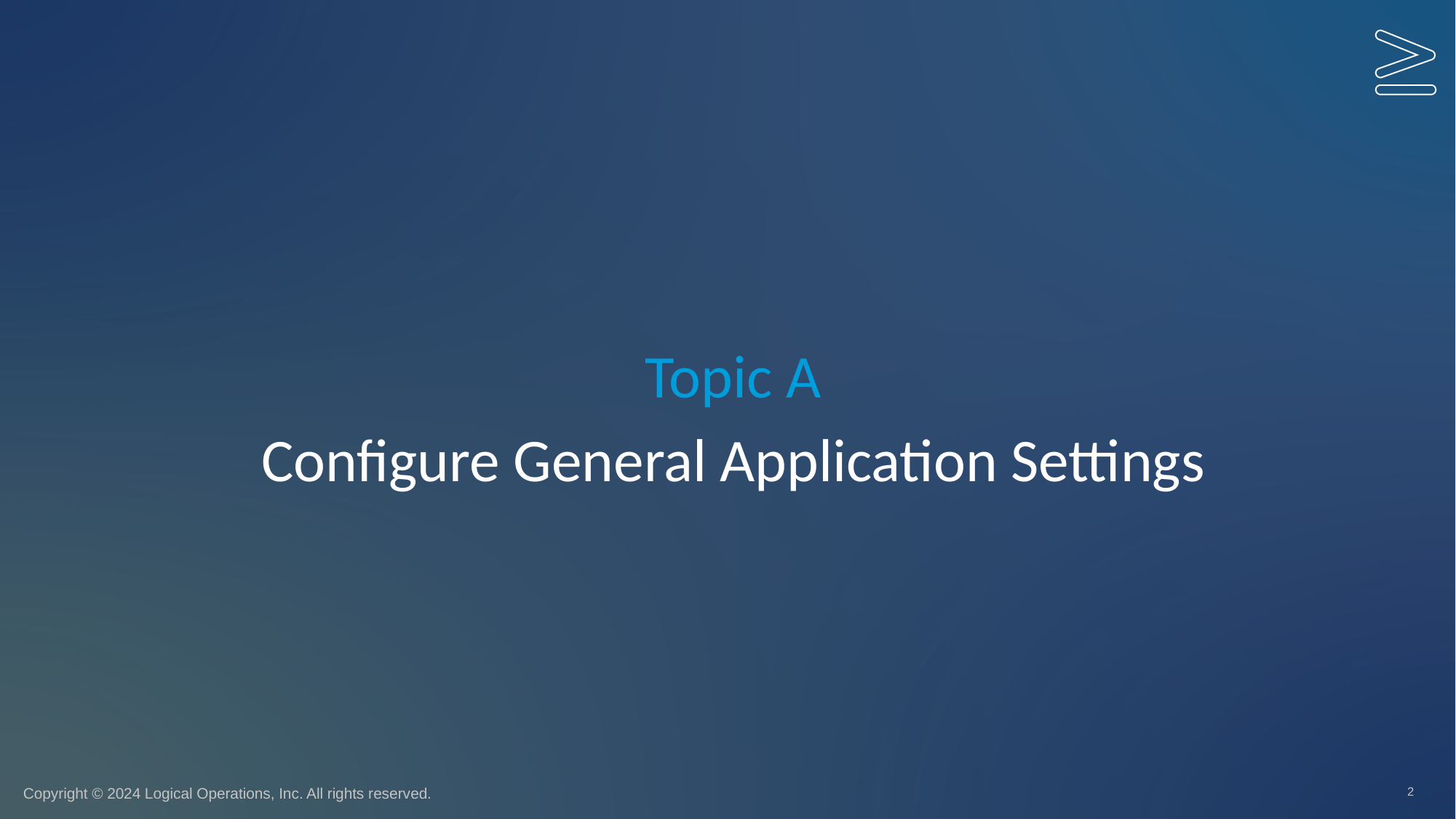

Topic A
# Configure General Application Settings
2